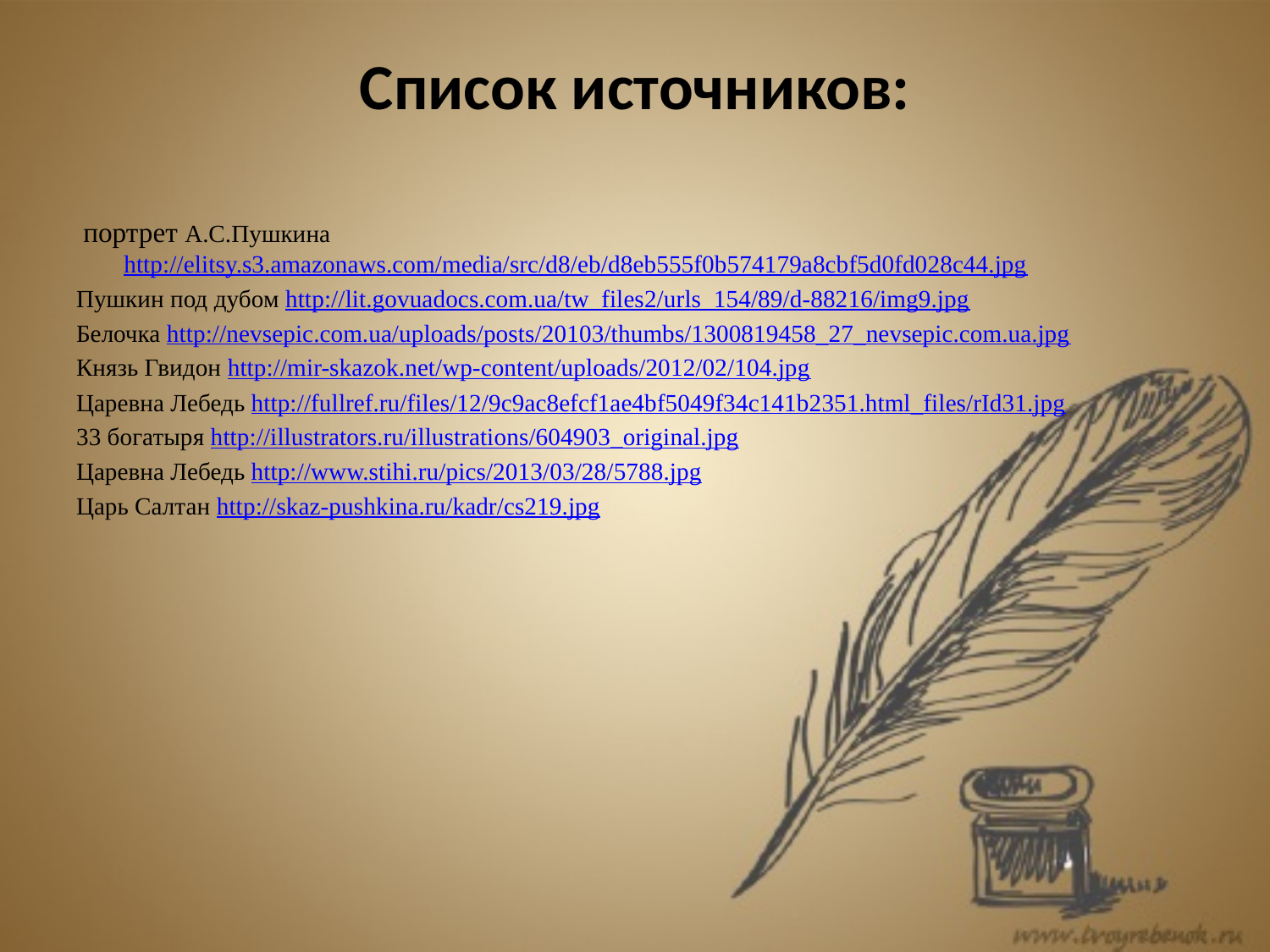

# Список источников:

 портрет А.С.Пушкинаhttp://elitsy.s3.amazonaws.com/media/src/d8/eb/d8eb555f0b574179a8cbf5d0fd028c44.jpg
Пушкин под дубом http://lit.govuadocs.com.ua/tw_files2/urls_154/89/d-88216/img9.jpg
Белочка http://nevsepic.com.ua/uploads/posts/20103/thumbs/1300819458_27_nevsepic.com.ua.jpg
Князь Гвидон http://mir-skazok.net/wp-content/uploads/2012/02/104.jpg
Царевна Лебедь http://fullref.ru/files/12/9c9ac8efcf1ae4bf5049f34c141b2351.html_files/rId31.jpg
33 богатыря http://illustrators.ru/illustrations/604903_original.jpg
Царевна Лебедь http://www.stihi.ru/pics/2013/03/28/5788.jpg
Царь Салтан http://skaz-pushkina.ru/kadr/cs219.jpg